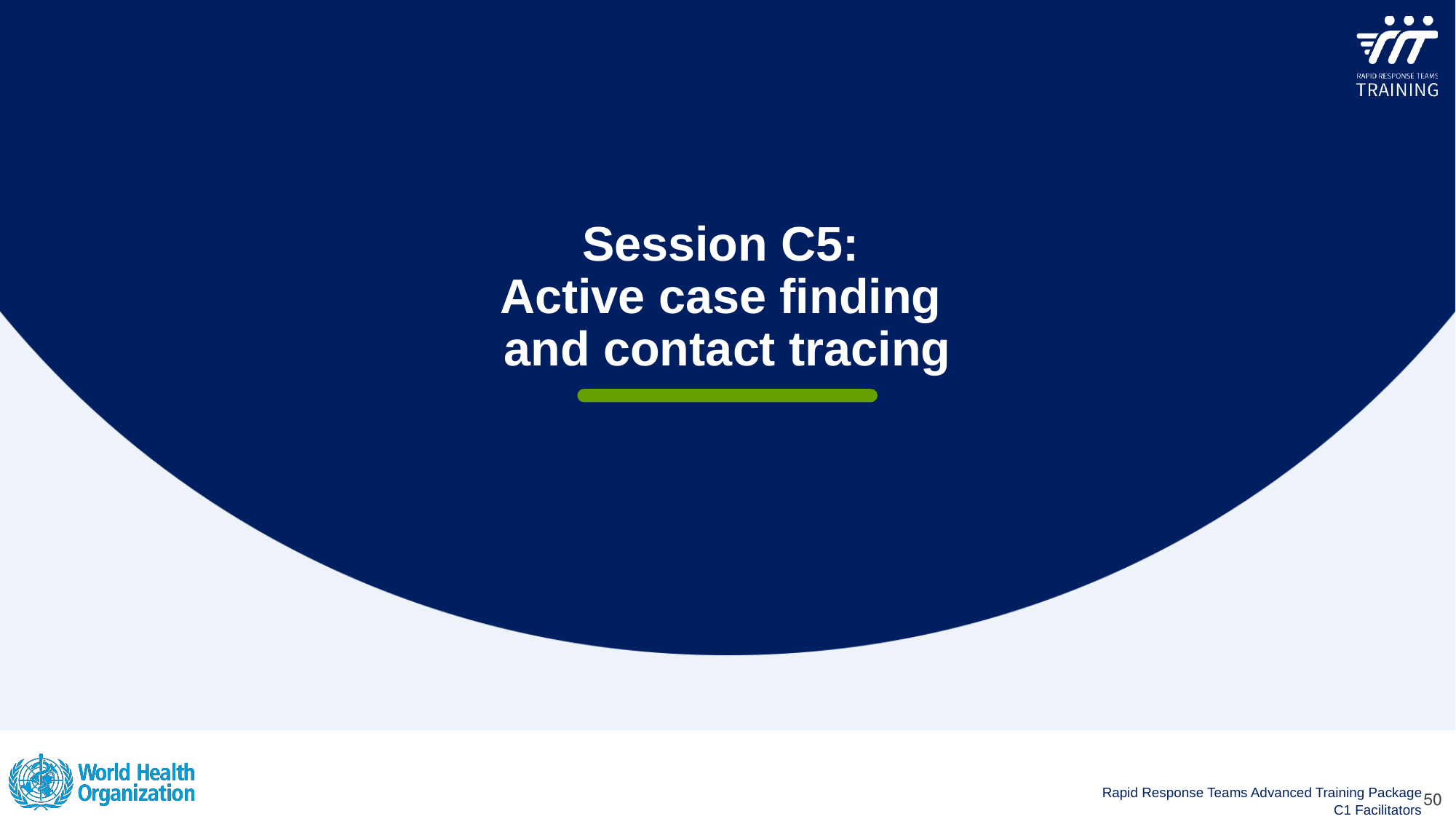

Session C5:
Active case finding
and contact tracing